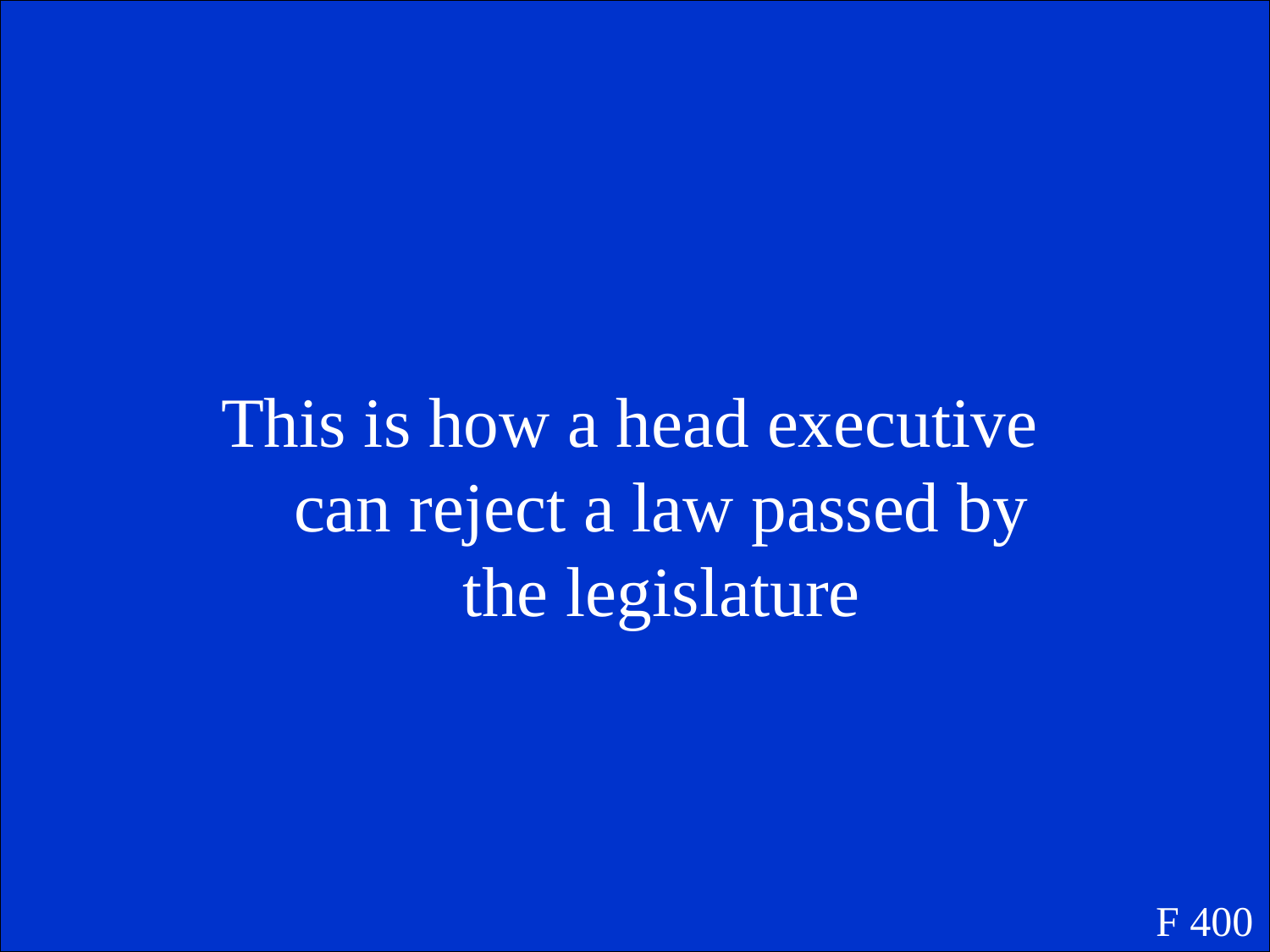

This is how a head executive can reject a law passed by the legislature
F 400